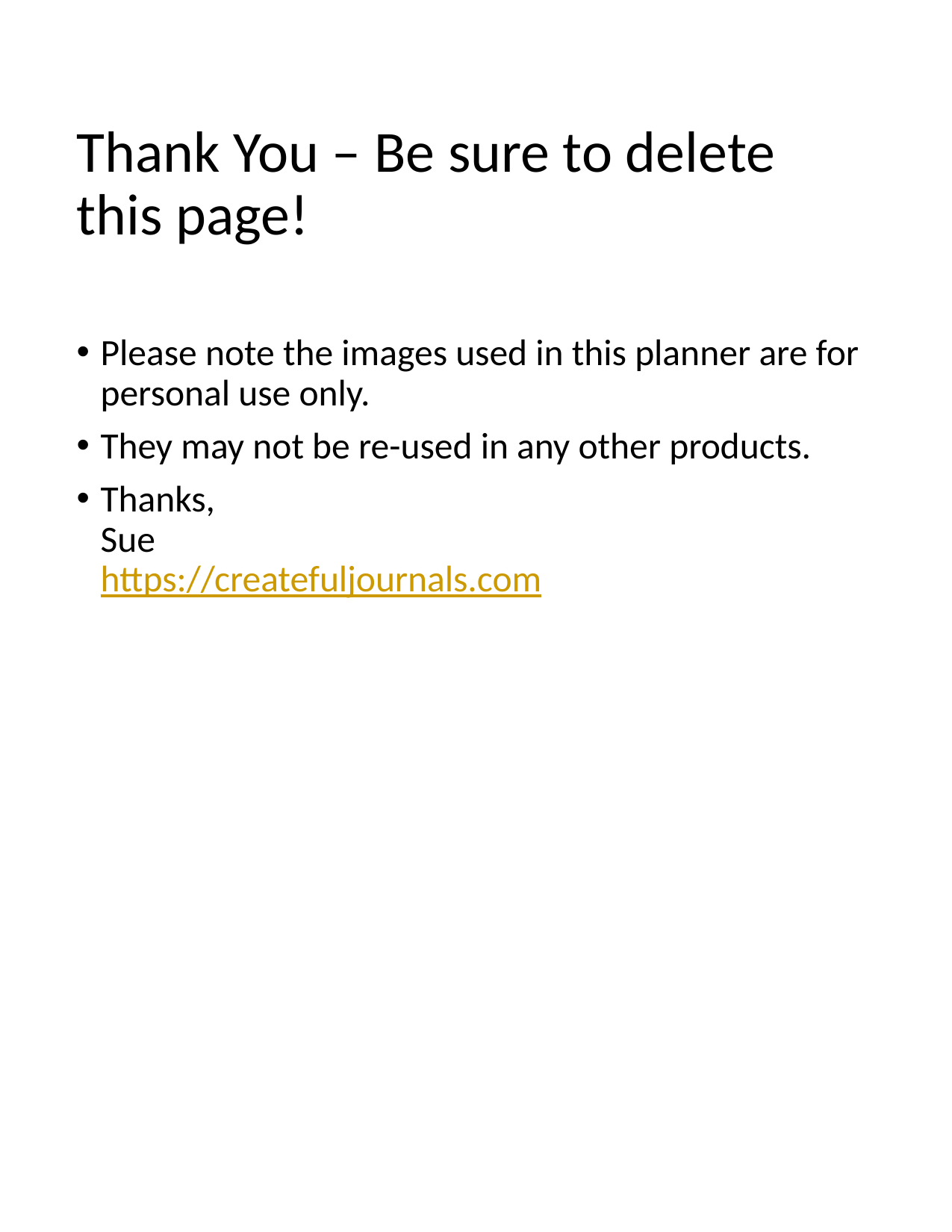

# Thank You – Be sure to delete this page!
Please note the images used in this planner are for personal use only.
They may not be re-used in any other products.
Thanks,
Sue
https://createfuljournals.com